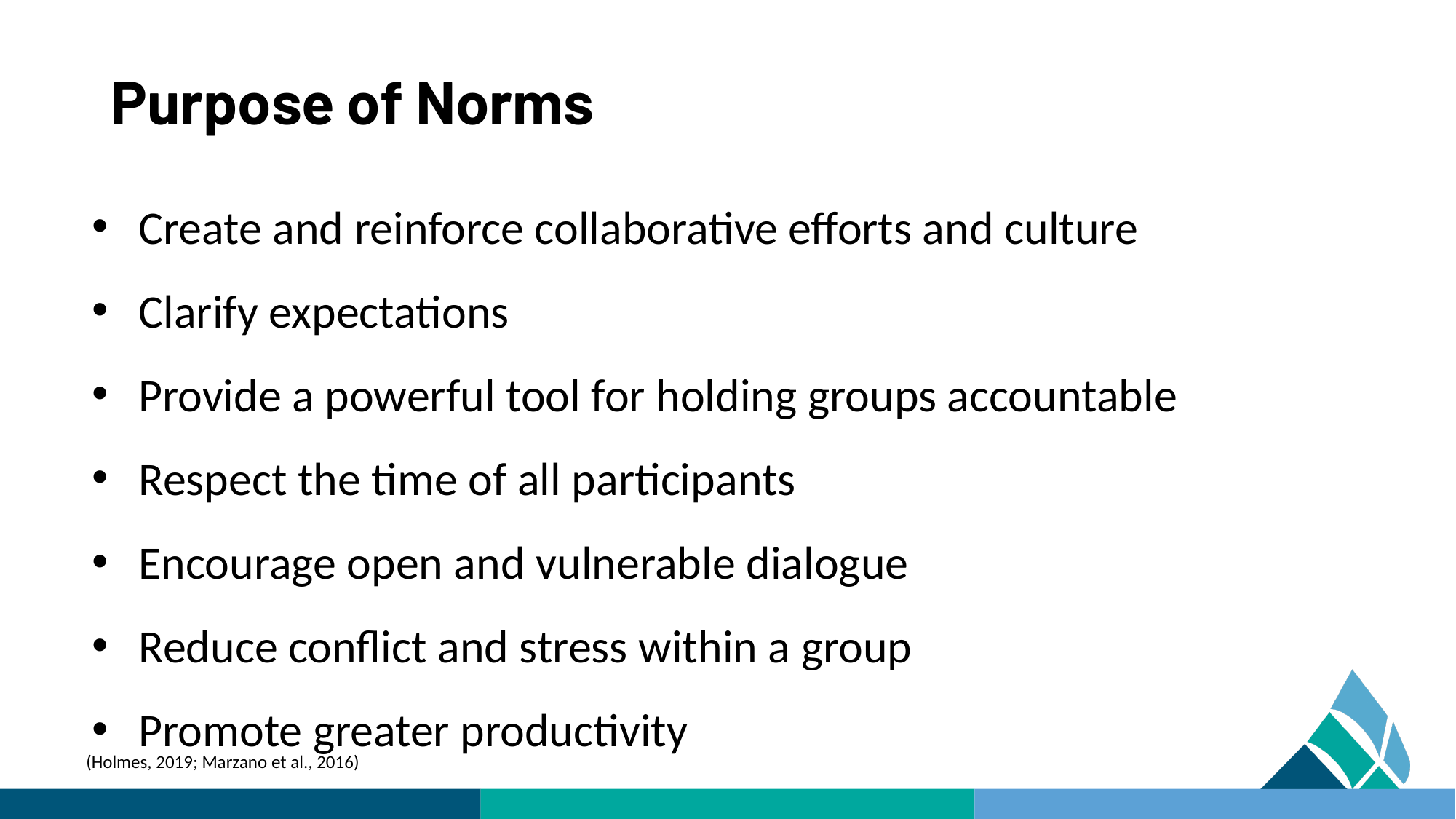

# Purpose of Norms
Create and reinforce collaborative efforts and culture
Clarify expectations
Provide a powerful tool for holding groups accountable
Respect the time of all participants
Encourage open and vulnerable dialogue
Reduce conflict and stress within a group
Promote greater productivity

(Holmes, 2019; Marzano et al., 2016)